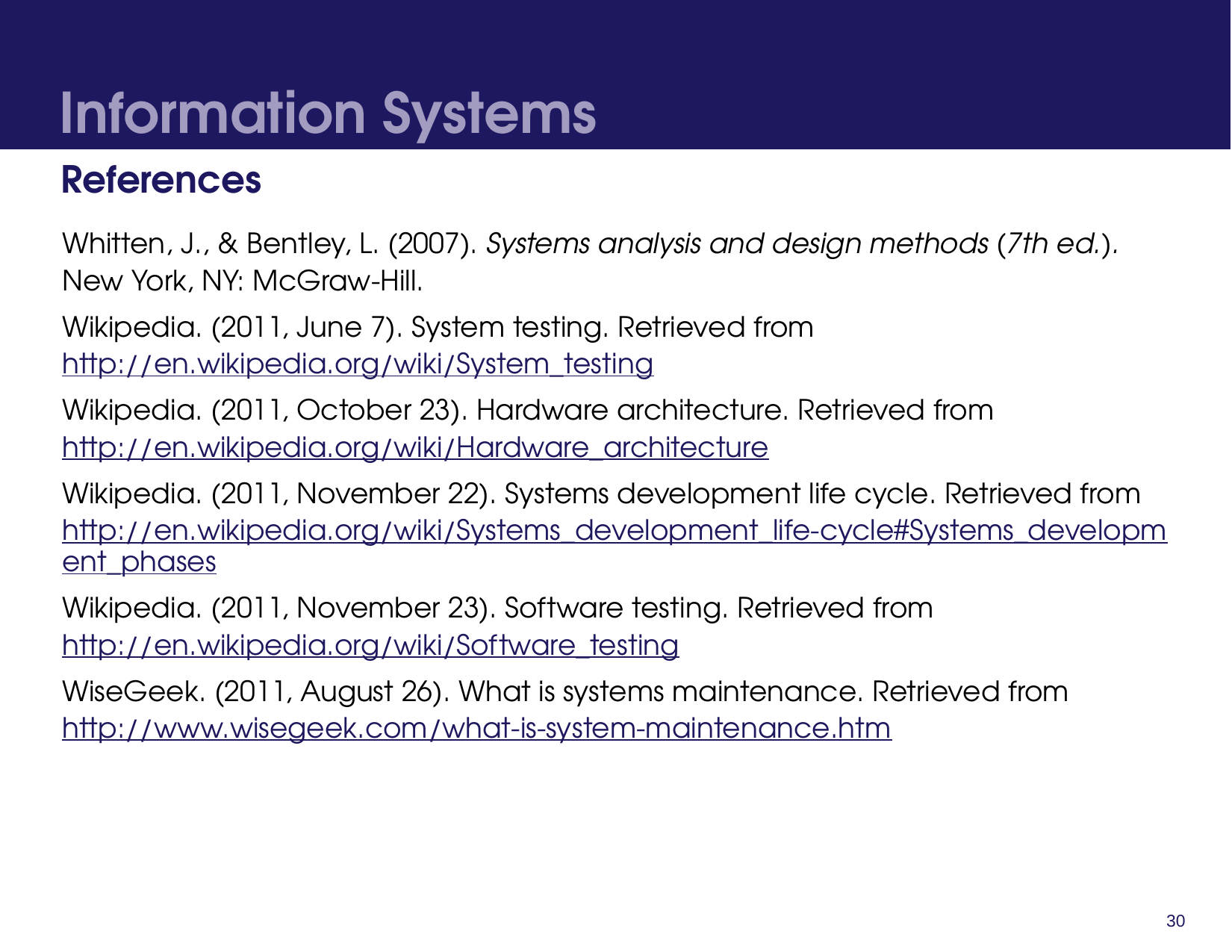

# Information Systems
References
Whitten, J., & Bentley, L. (2007). Systems analysis and design methods (7th ed.). New York, NY: McGraw-Hill.
Wikipedia. (2011, June 7). System testing. Retrieved from http://en.wikipedia.org/wiki/System_testing
Wikipedia. (2011, October 23). Hardware architecture. Retrieved from http://en.wikipedia.org/wiki/Hardware_architecture
Wikipedia. (2011, November 22). Systems development life cycle. Retrieved from http://en.wikipedia.org/wiki/Systems_development_life-cycle#Systems_development_phases
Wikipedia. (2011, November 23). Software testing. Retrieved from http://en.wikipedia.org/wiki/Software_testing
WiseGeek. (2011, August 26). What is systems maintenance. Retrieved from http://www.wisegeek.com/what-is-system-maintenance.htm

30